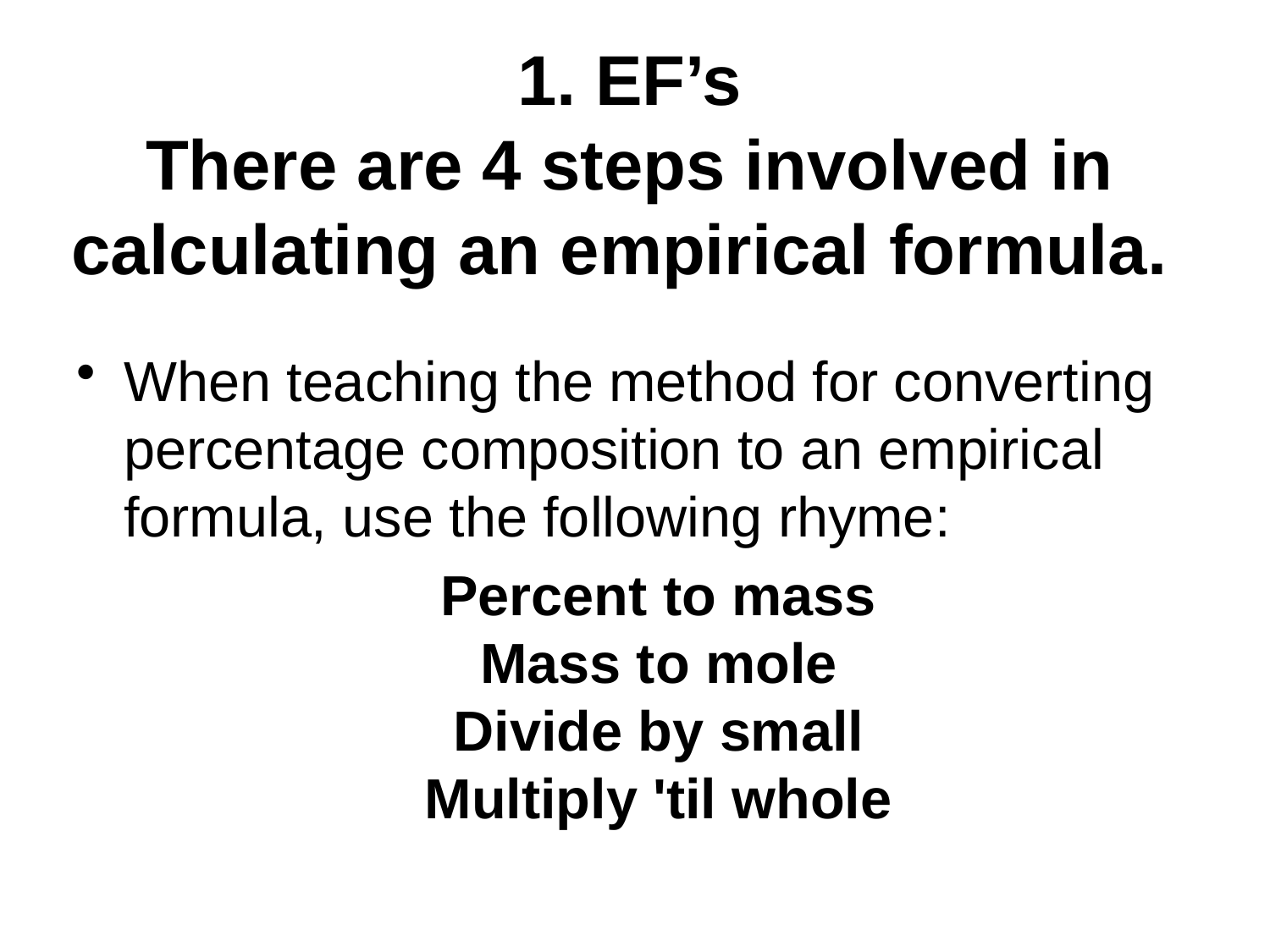

# 1. EF’s There are 4 steps involved in calculating an empirical formula.
When teaching the method for converting percentage composition to an empirical formula, use the following rhyme:
   Percent to mass
Mass to mole
Divide by small
Multiply 'til whole